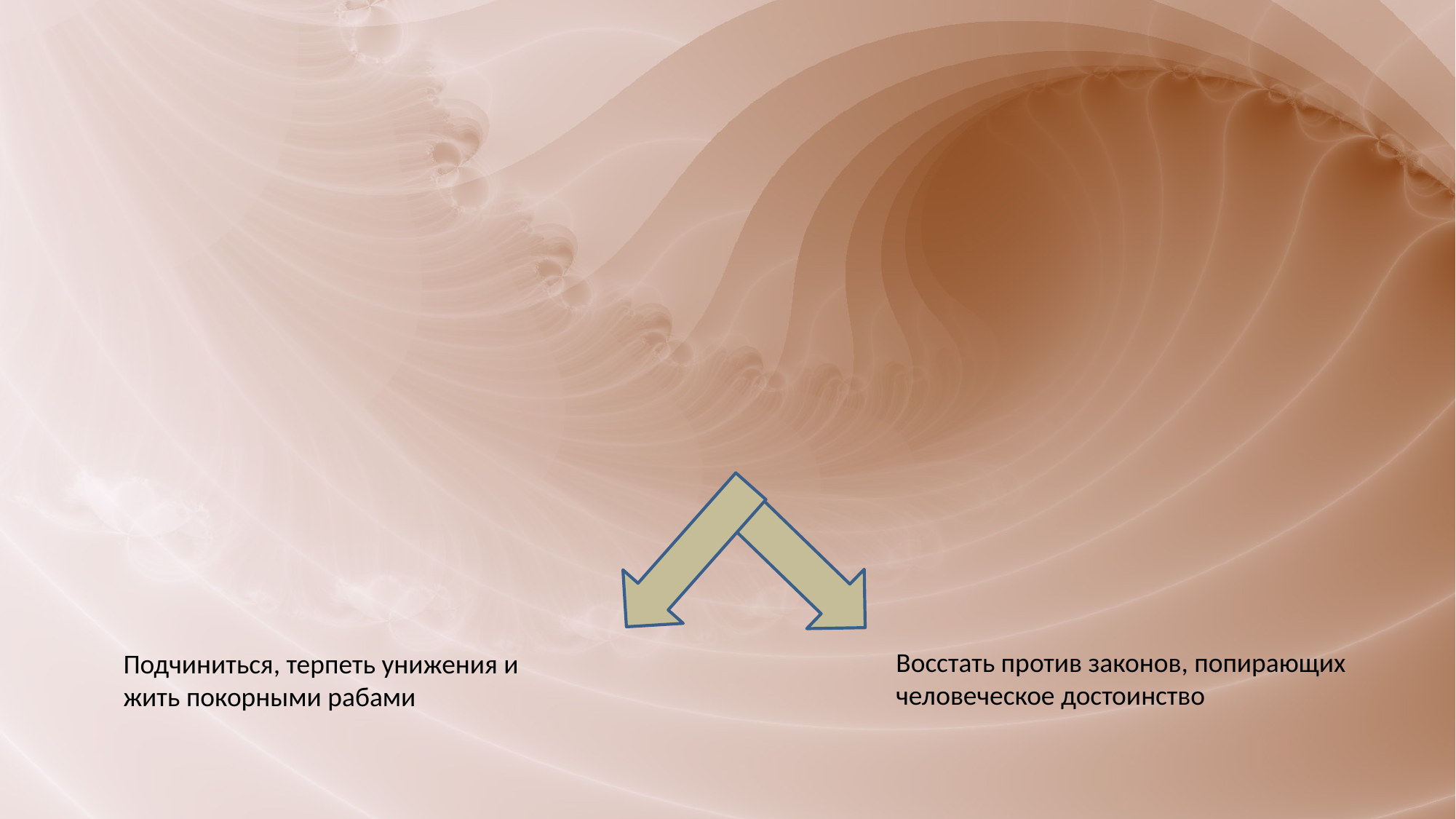

#

Восстать против законов, попирающих человеческое достоинство
Подчиниться, терпеть унижения и жить покорными рабами